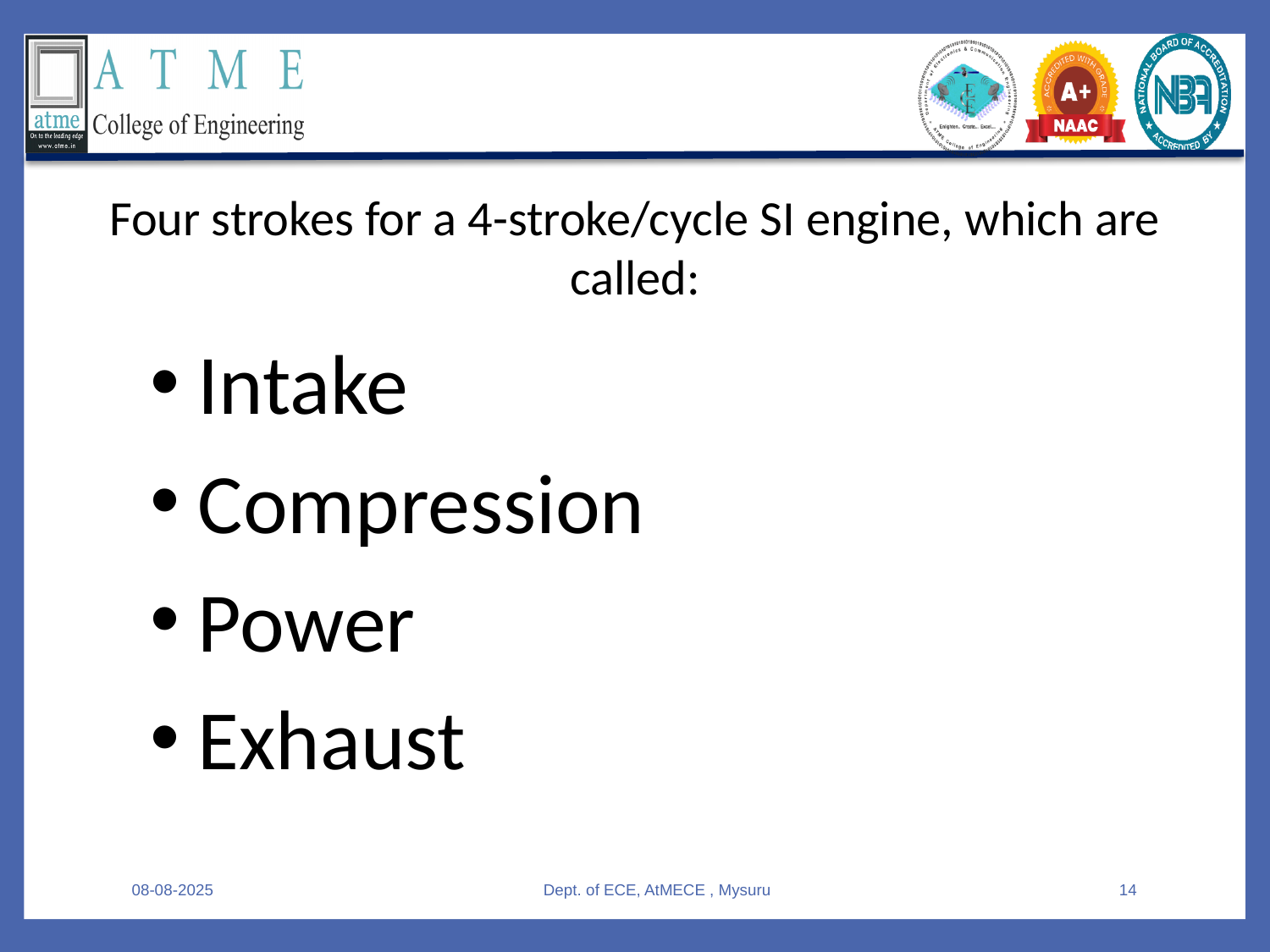

Four strokes for a 4-stroke/cycle SI engine, which are called:
Intake
Compression
Power
Exhaust
08-08-2025
Dept. of ECE, AtMECE , Mysuru
14